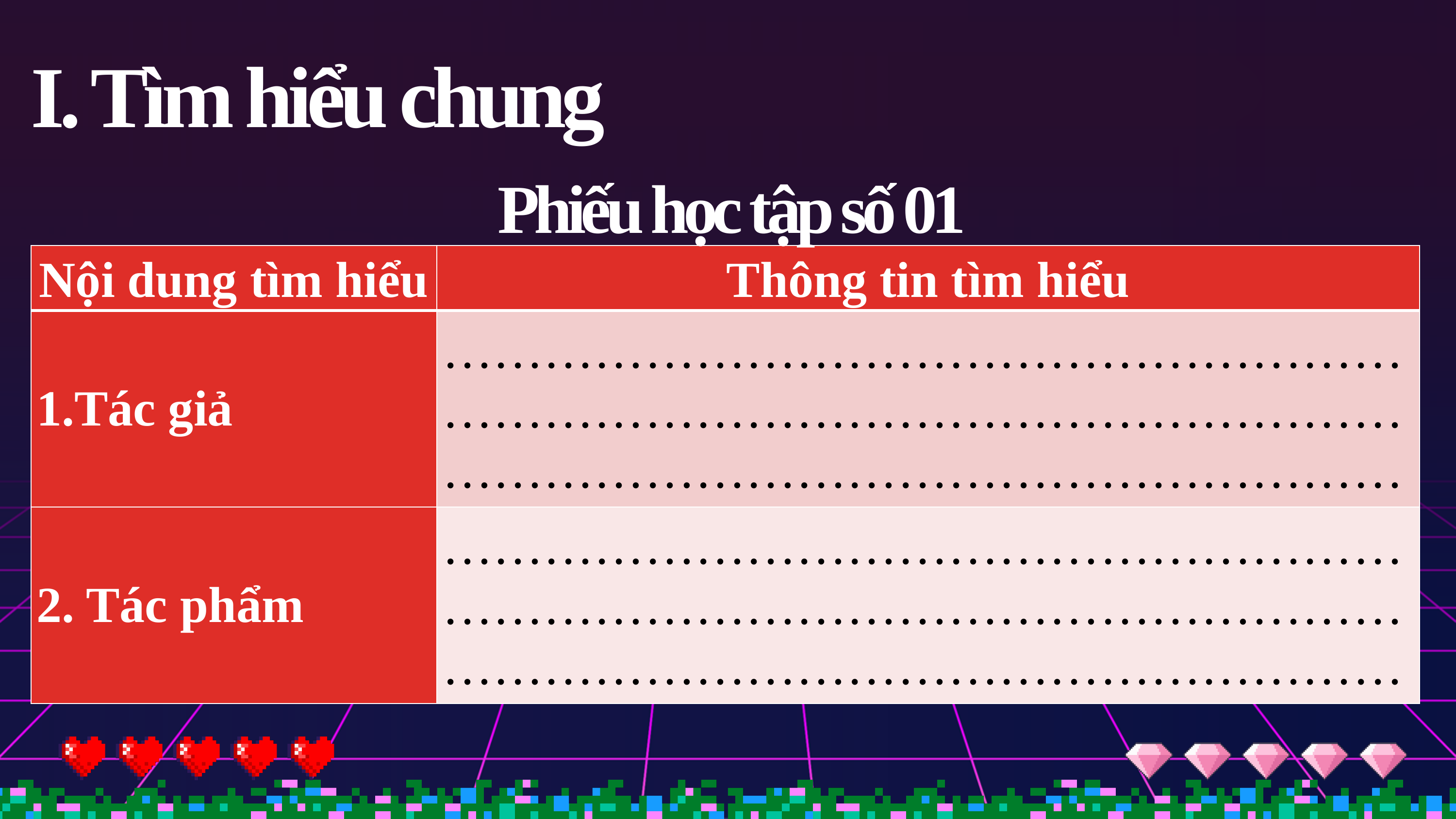

I. Tìm hiểu chung
Phiếu học tập số 01
| Nội dung tìm hiểu | Thông tin tìm hiểu |
| --- | --- |
| Tác giả | ………………………………………………… ………………………………………………… ………………………………………………… |
| 2. Tác phẩm | ………………………………………………… ………………………………………………… ………………………………………………… |